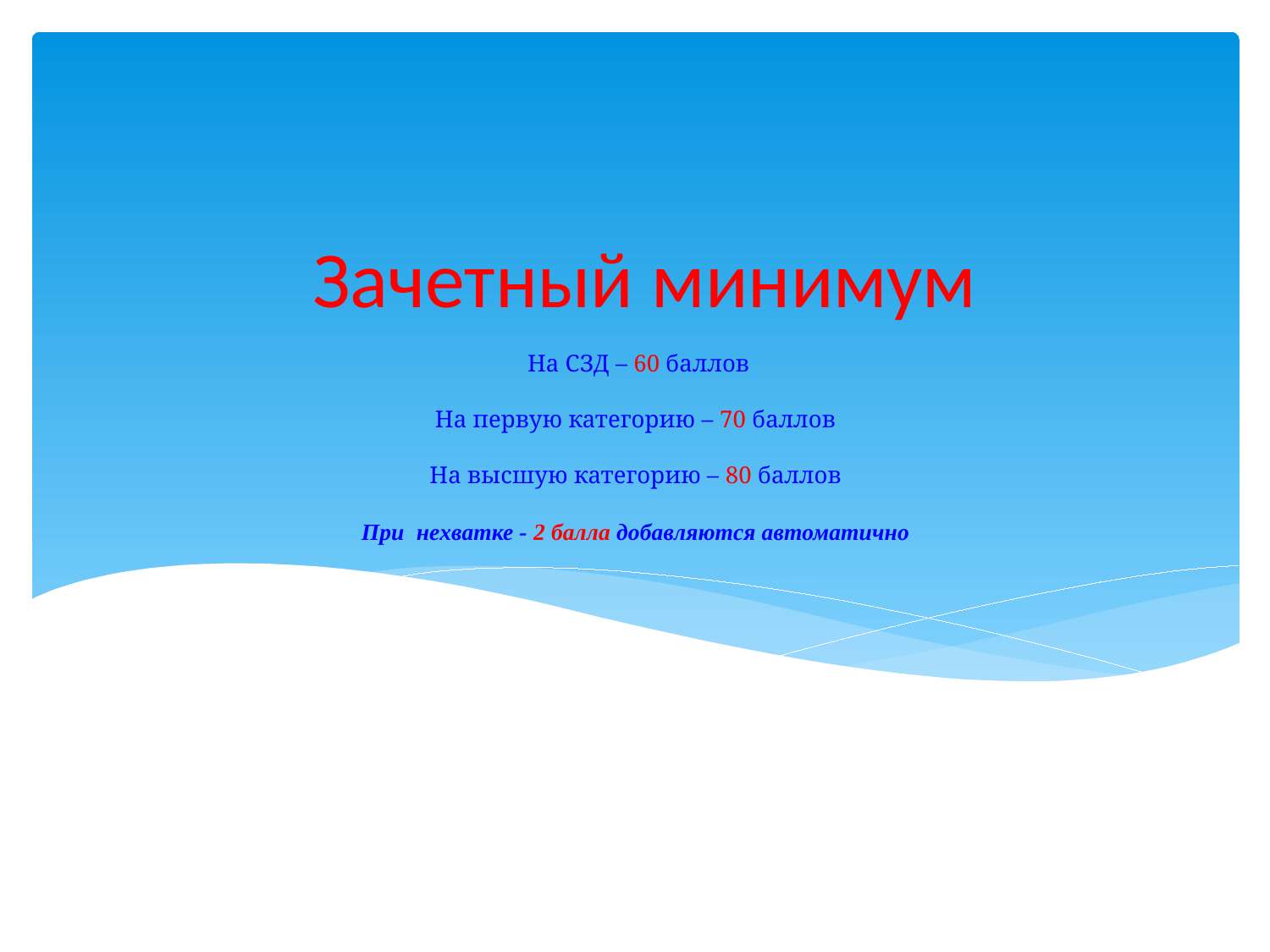

Зачетный минимум
# На СЗД – 60 баллов На первую категорию – 70 баллов На высшую категорию – 80 баллов При  нехватке - 2 балла добавляются автоматично